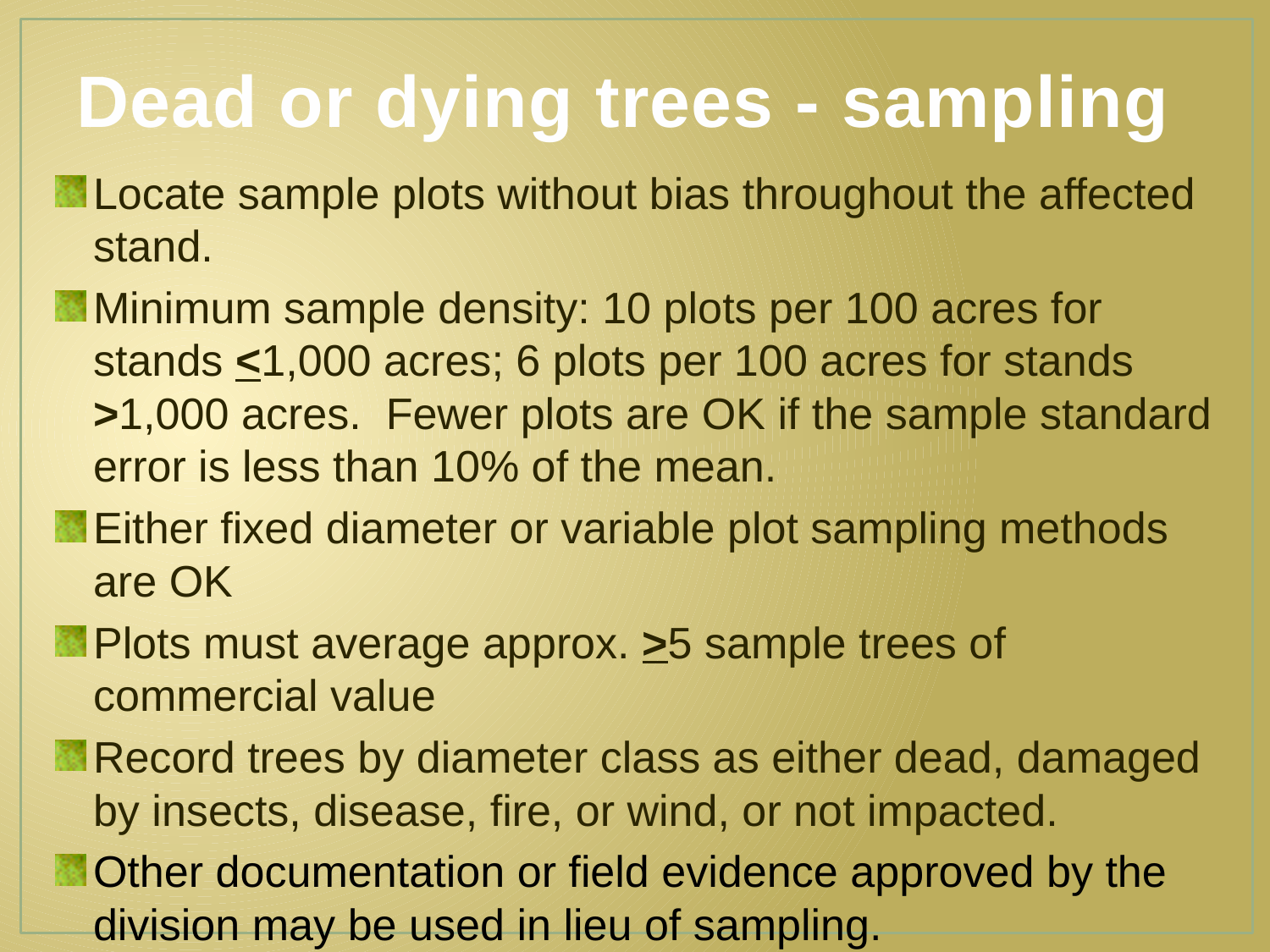

# Dead or dying trees - sampling
Locate sample plots without bias throughout the affected stand.
Minimum sample density: 10 plots per 100 acres for stands <1,000 acres; 6 plots per 100 acres for stands >1,000 acres.  Fewer plots are OK if the sample standard error is less than 10% of the mean.
Either fixed diameter or variable plot sampling methods are OK
Plots must average approx. >5 sample trees of commercial value
Record trees by diameter class as either dead, damaged by insects, disease, fire, or wind, or not impacted.
Other documentation or field evidence approved by the division may be used in lieu of sampling.
					       11 AAC 95.220(10) , .375(g)